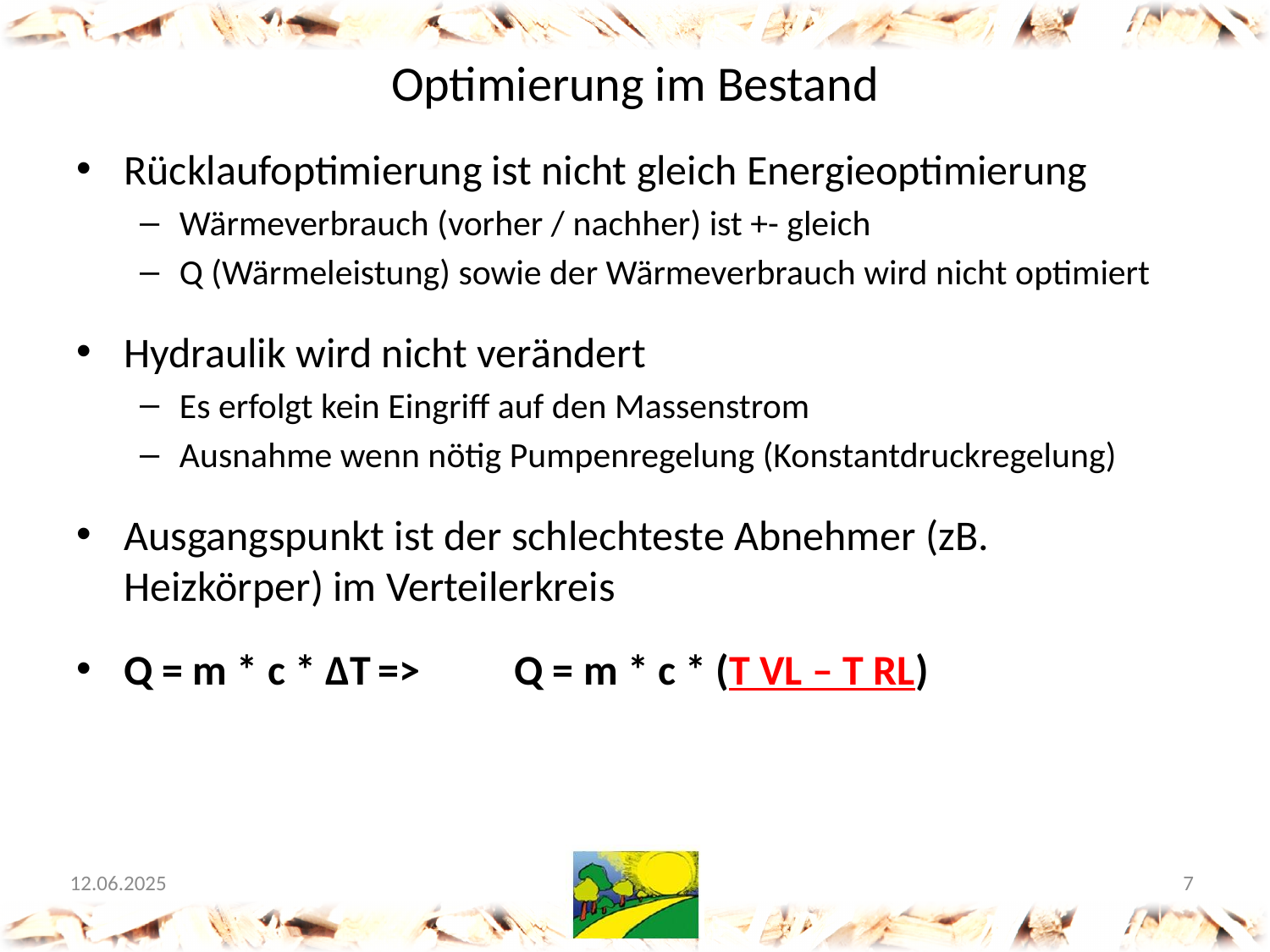

# Optimierung im Bestand
Rücklaufoptimierung ist nicht gleich Energieoptimierung
Wärmeverbrauch (vorher / nachher) ist +- gleich
Q (Wärmeleistung) sowie der Wärmeverbrauch wird nicht optimiert

Hydraulik wird nicht verändert
Es erfolgt kein Eingriff auf den Massenstrom
Ausnahme wenn nötig Pumpenregelung (Konstantdruckregelung)

Ausgangspunkt ist der schlechteste Abnehmer (zB. Heizkörper) im Verteilerkreis

Q = m * c * ΔT	=> 	 Q = m * c * (T VL – T RL)

12.06.2025
7